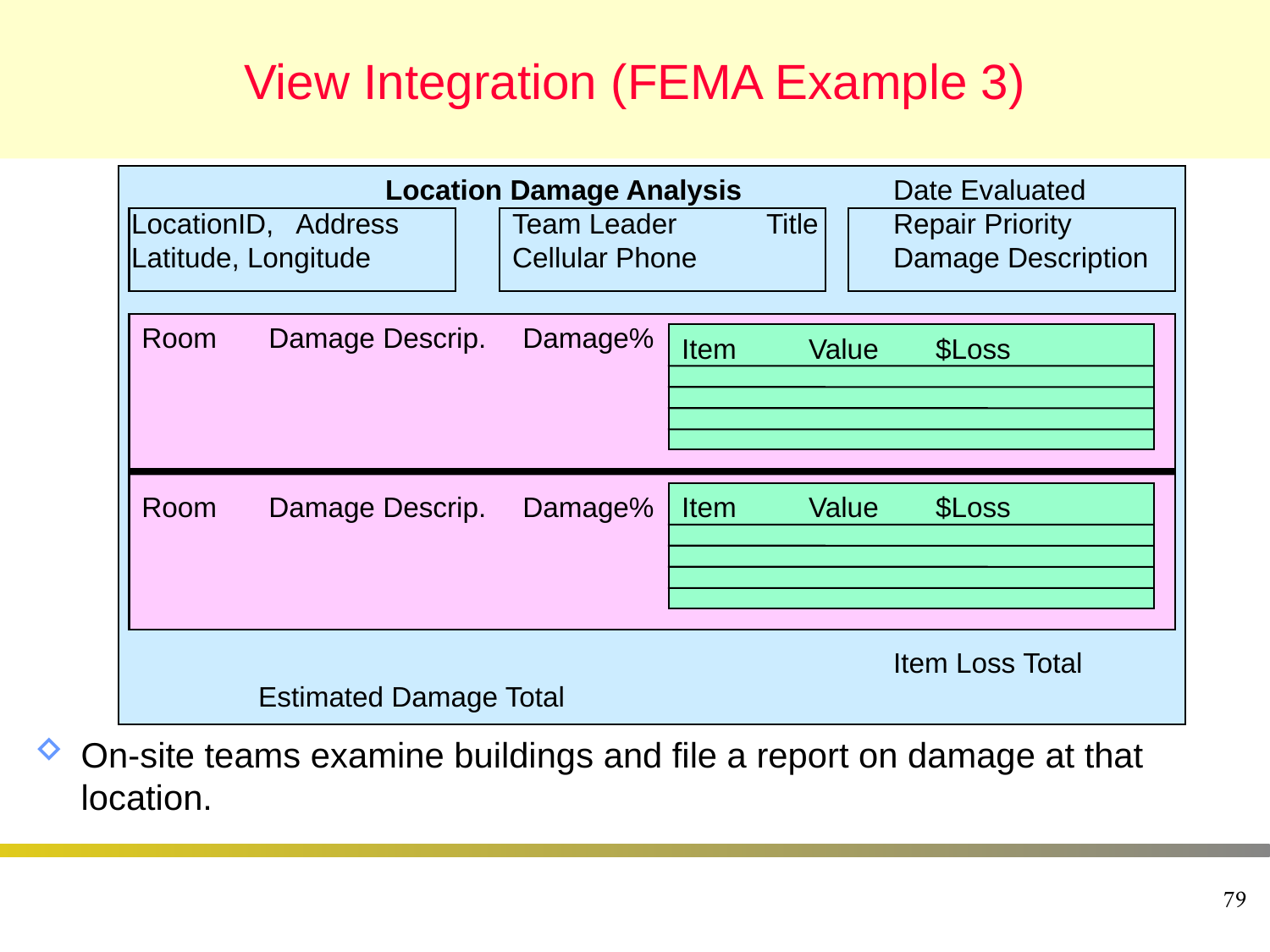

# View Integration (FEMA Example 3)
		Location Damage Analysis		Date Evaluated
LocationID,   Address	Team Leader	Title	Repair Priority
Latitude, Longitude		Cellular Phone		Damage Description

						Item Loss Total
	Estimated Damage Total

Room	Damage Descrip.	Damage%

Room	Damage Descrip.	Damage%
Item	Value	$Loss

Item	Value	$Loss

On-site teams examine buildings and file a report on damage at that location.
79